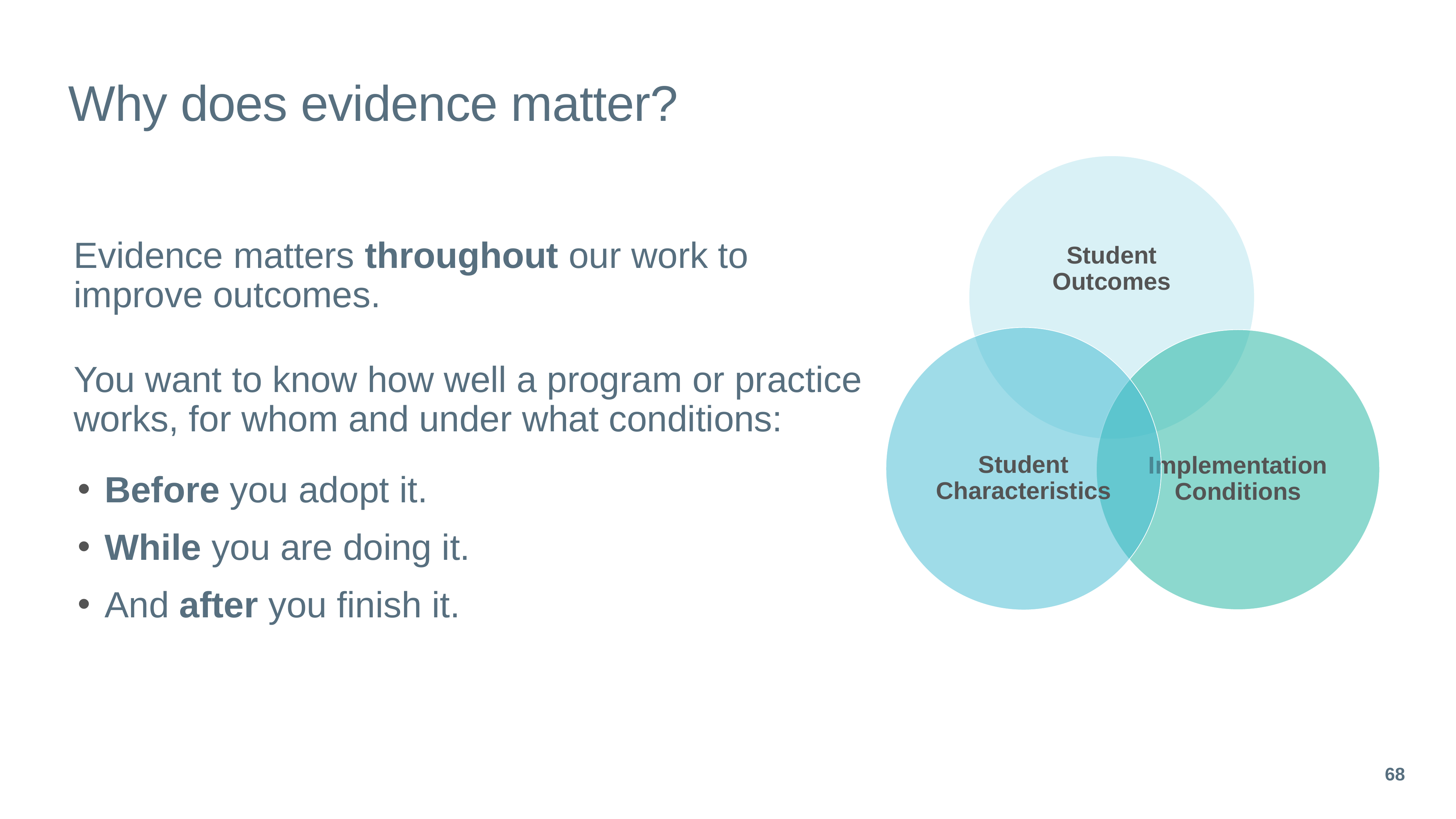

Student Outcomes
Implementation Conditions
Student Characteristics
# Why does evidence matter?
Evidence matters throughout our work to improve outcomes.
You want to know how well a program or practice works, for whom and under what conditions:
Before you adopt it.
While you are doing it.
And after you finish it.
68